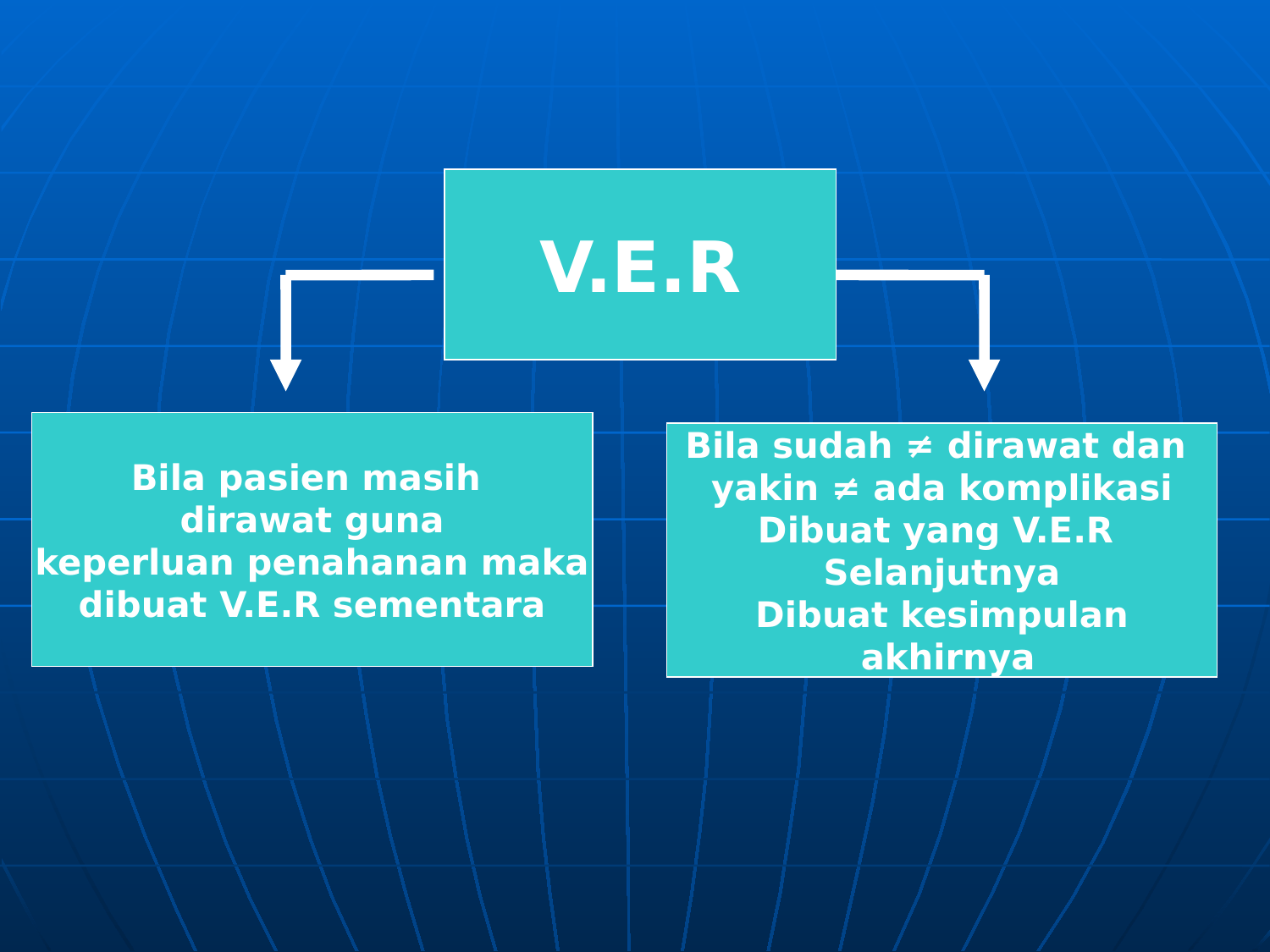

#
V.E.R

Bila pasien masih
dirawat guna
 keperluan penahanan maka
dibuat V.E.R sementara
Bila sudah ≠ dirawat dan
yakin ≠ ada komplikasi
Dibuat yang V.E.R
Selanjutnya
Dibuat kesimpulan
 akhirnya